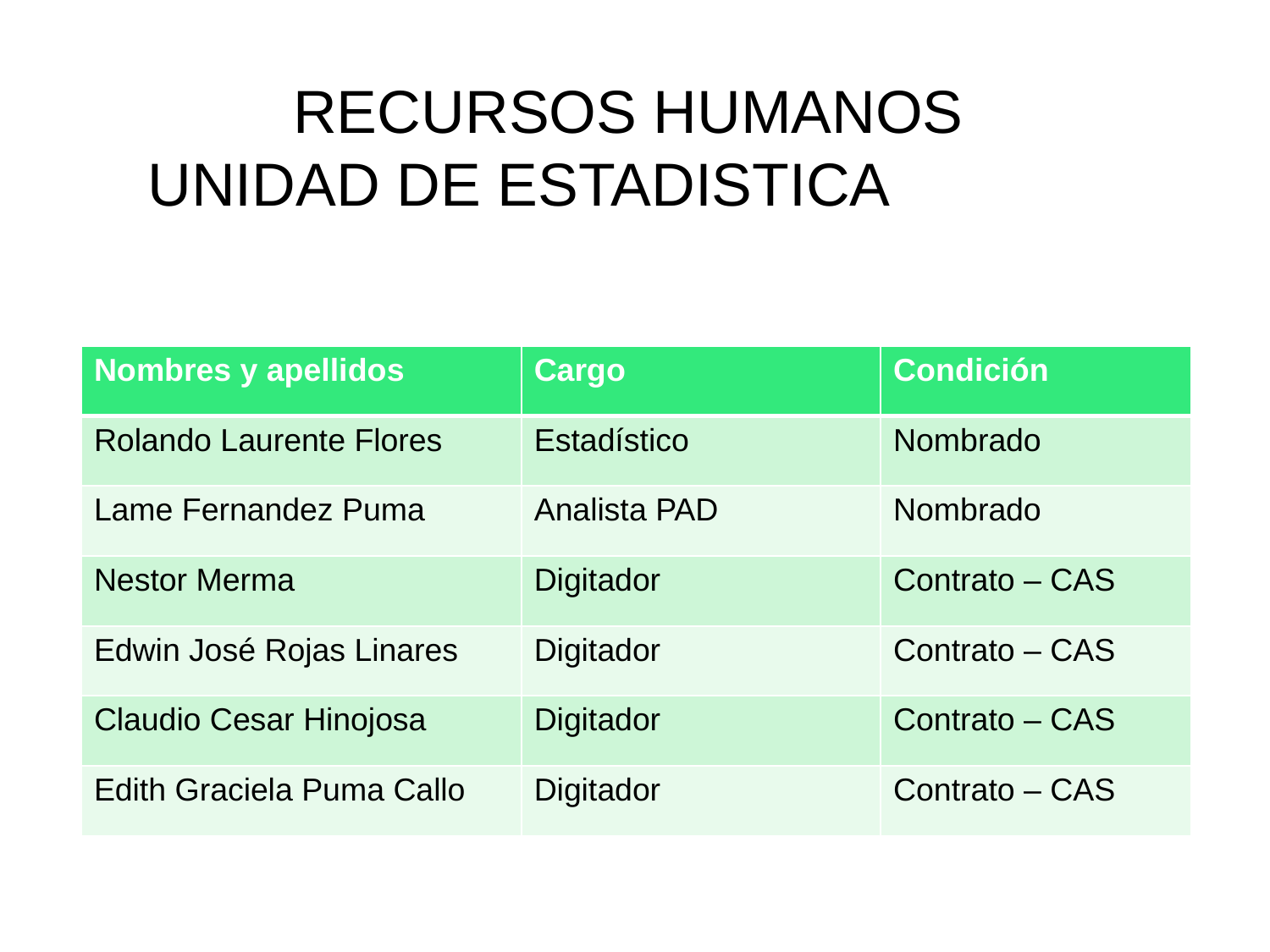

RECURSOS HUMANOS
UNIDAD DE ESTADISTICA
| Nombres y apellidos | Cargo | Condición |
| --- | --- | --- |
| Rolando Laurente Flores | Estadístico | Nombrado |
| Lame Fernandez Puma | Analista PAD | Nombrado |
| Nestor Merma | Digitador | Contrato – CAS |
| Edwin José Rojas Linares | Digitador | Contrato – CAS |
| Claudio Cesar Hinojosa | Digitador | Contrato – CAS |
| Edith Graciela Puma Callo | Digitador | Contrato – CAS |